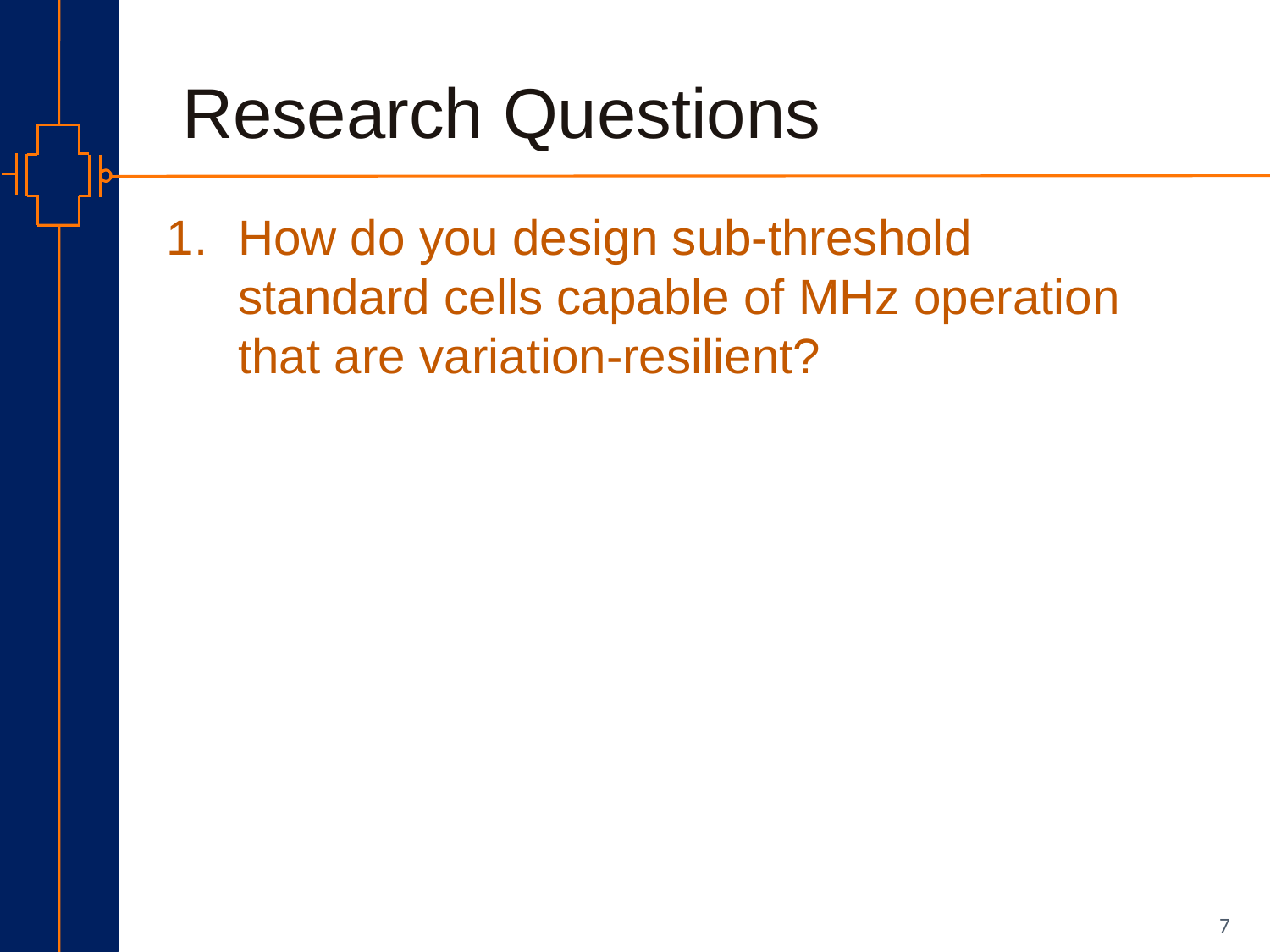

# Research Questions

How do you design sub-threshold standard cells capable of MHz operation that are variation-resilient?

7